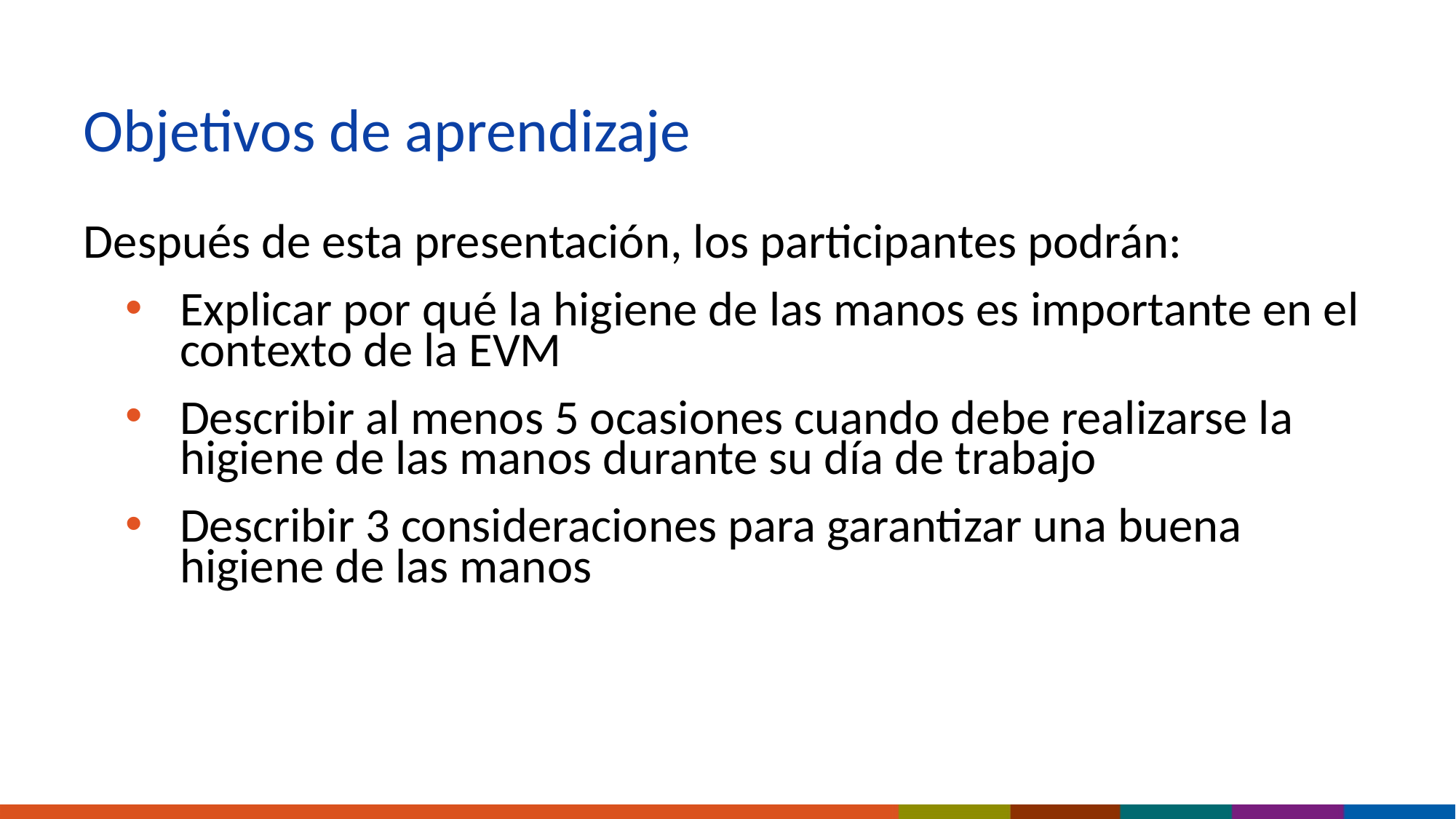

# Objetivos de aprendizaje
Después de esta presentación, los participantes podrán:
Explicar por qué la higiene de las manos es importante en el contexto de la EVM
Describir al menos 5 ocasiones cuando debe realizarse la higiene de las manos durante su día de trabajo
Describir 3 consideraciones para garantizar una buena higiene de las manos